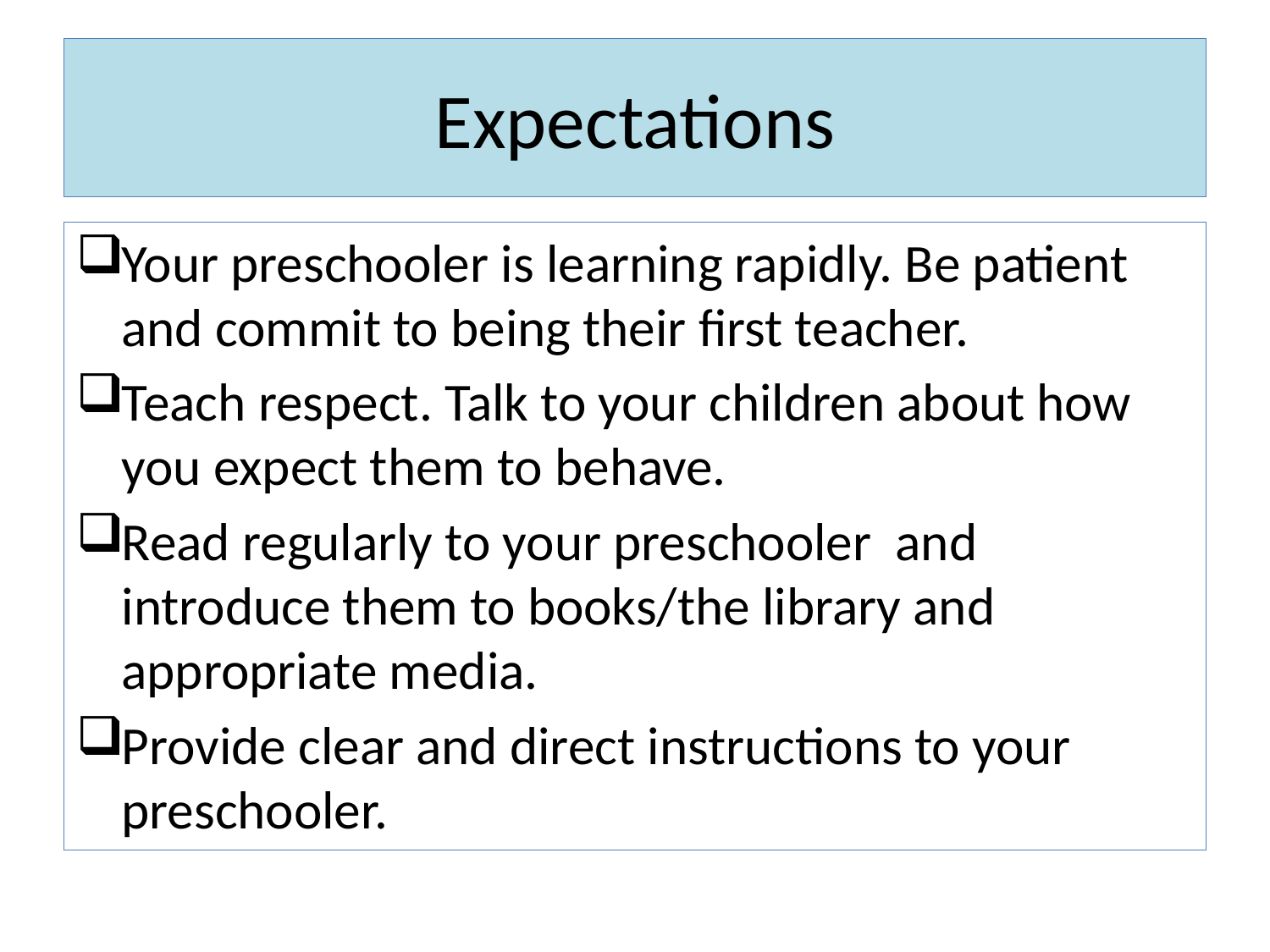

# Expectations
Your preschooler is learning rapidly. Be patient and commit to being their first teacher.
Teach respect. Talk to your children about how you expect them to behave.
Read regularly to your preschooler  and introduce them to books/the library and appropriate media.
Provide clear and direct instructions to your preschooler.